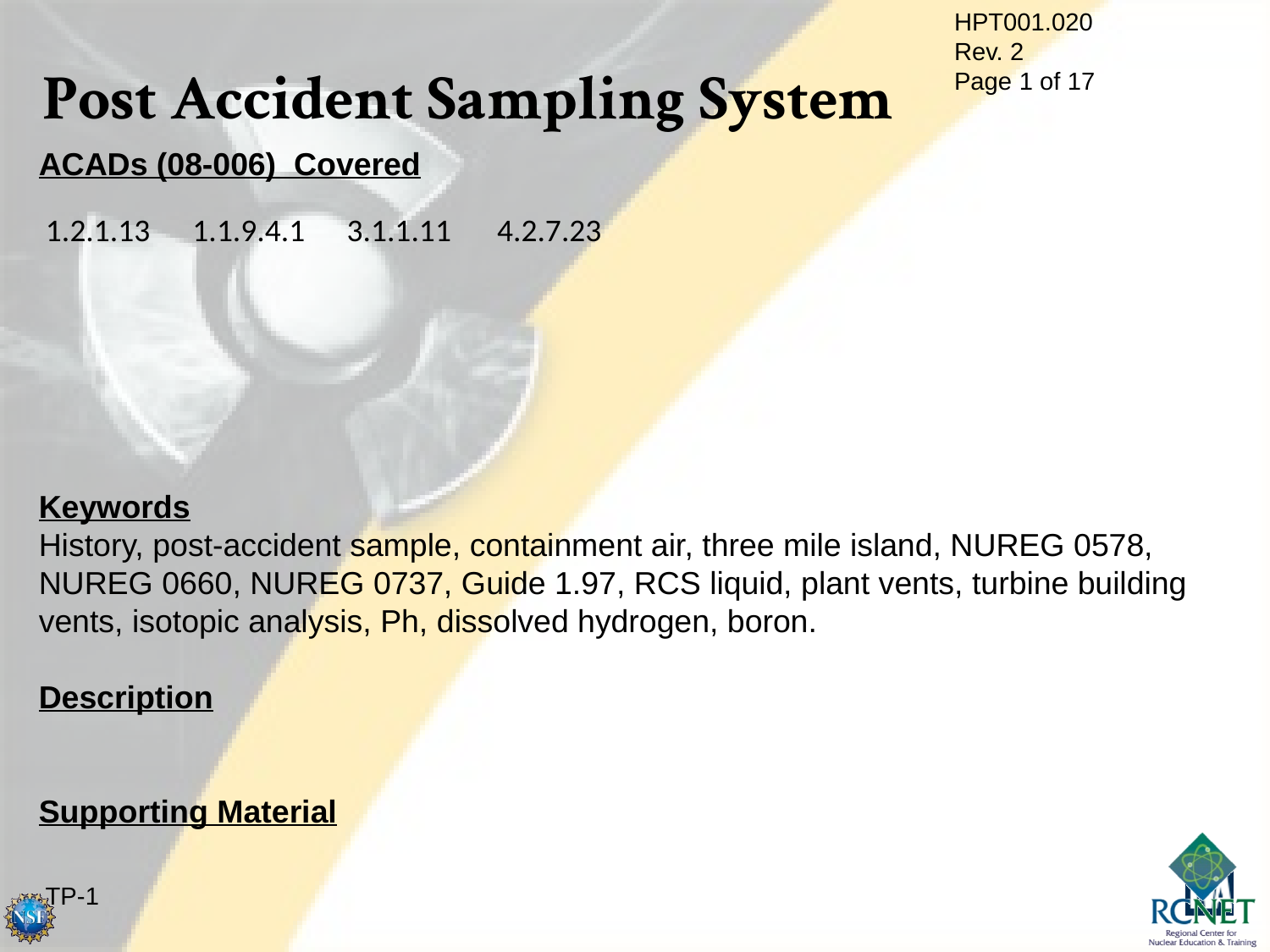

Post Accident Sampling System
ACADs (08-006)  Covered

Keywords
History, post-accident sample, containment air, three mile island, NUREG 0578, NUREG 0660, NUREG 0737, Guide 1.97, RCS liquid, plant vents, turbine building vents, isotopic analysis, Ph, dissolved hydrogen, boron.

Description

Supporting Material

| 1.2.1.13 | 1.1.9.4.1 | 3.1.1.11 | 4.2.7.23 |  |  |  |  |
| --- | --- | --- | --- | --- | --- | --- | --- |
|  |  |  |  |  |  |  |  |
|  |  |  |  |  |  |  |  |
|  |  |  |  |  |  |  |  |